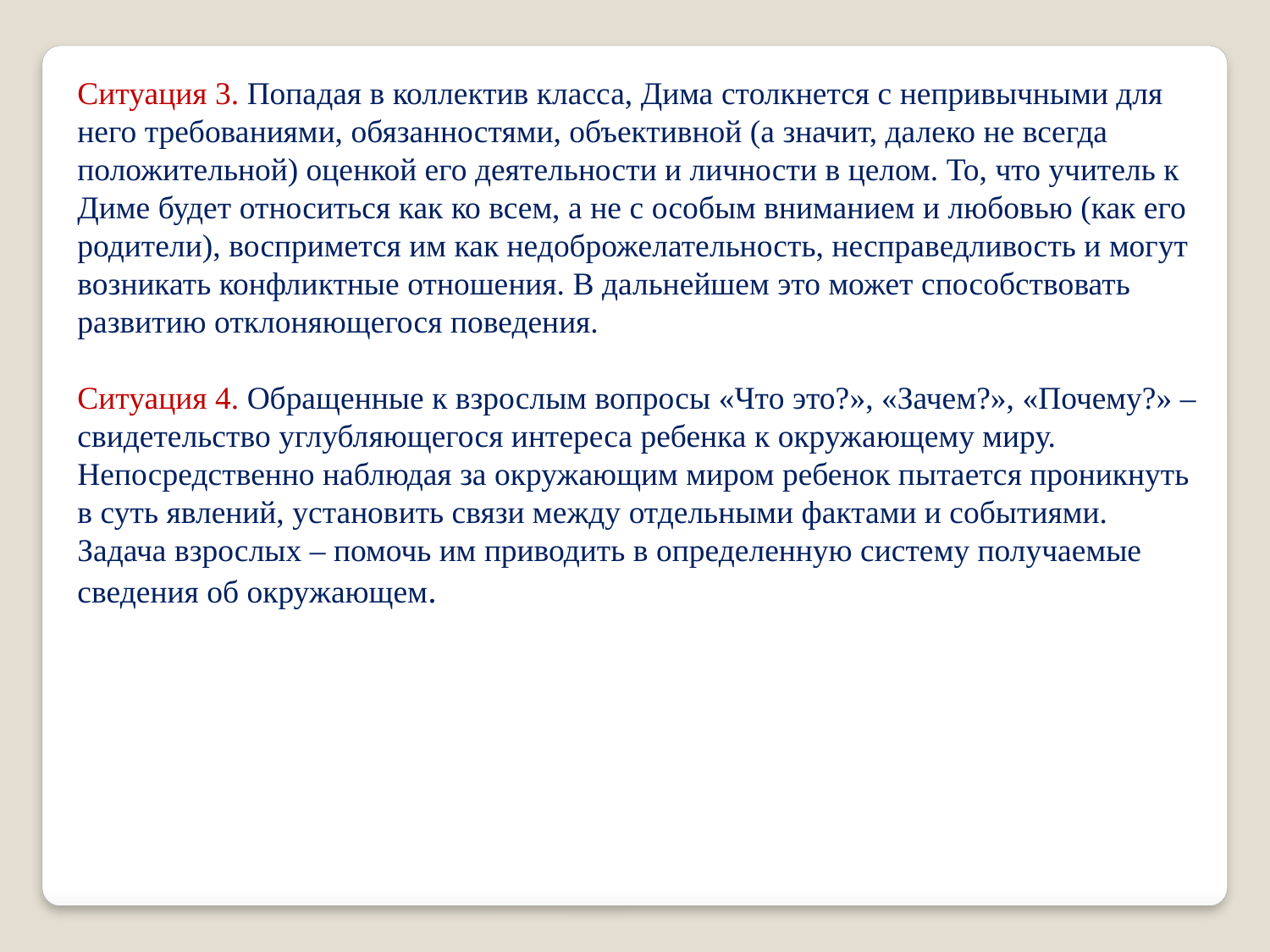

Ситуация 3. Попадая в коллектив класса, Дима столкнется с непривычными для него требованиями, обязанностями, объективной (а значит, далеко не всегда положительной) оценкой его деятельности и личности в целом. То, что учитель к Диме будет относиться как ко всем, а не с особым вниманием и любовью (как его родители), воспримется им как недоброжелательность, несправедливость и могут возникать конфликтные отношения. В дальнейшем это может способствовать развитию отклоняющегося поведения.

Ситуация 4. Обращенные к взрослым вопросы «Что это?», «Зачем?», «Почему?» – свидетельство углубляющегося интереса ребенка к окружающему миру. Непосредственно наблюдая за окружающим миром ребенок пытается проникнуть в суть явлений, установить связи между отдельными фактами и событиями. Задача взрослых – помочь им приводить в определенную систему получаемые сведения об окружающем.